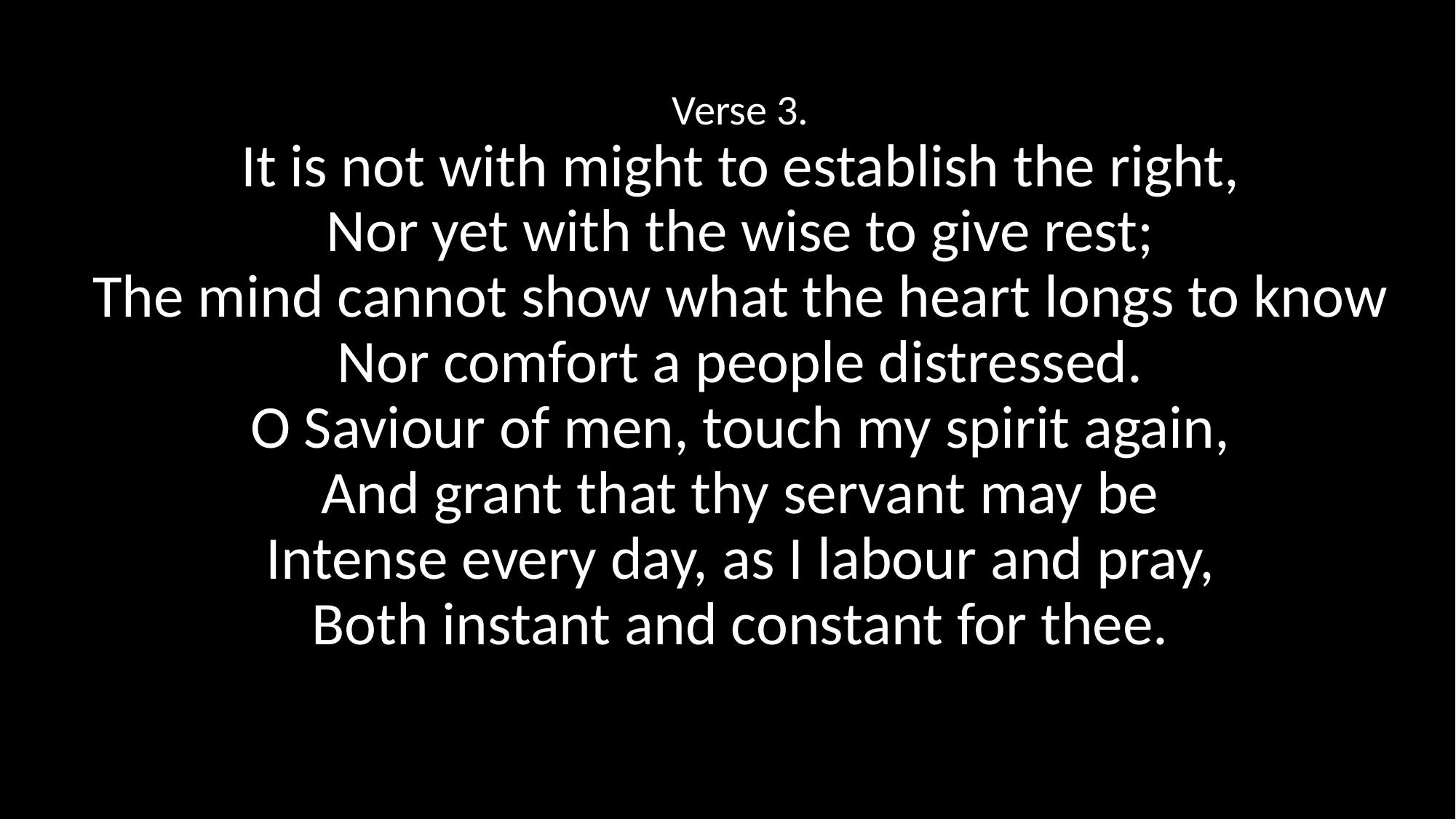

Verse 3.
It is not with might to establish the right,
Nor yet with the wise to give rest;
The mind cannot show what the heart longs to know
Nor comfort a people distressed.
O Saviour of men, touch my spirit again,
And grant that thy servant may be
Intense every day, as I labour and pray,
Both instant and constant for thee.